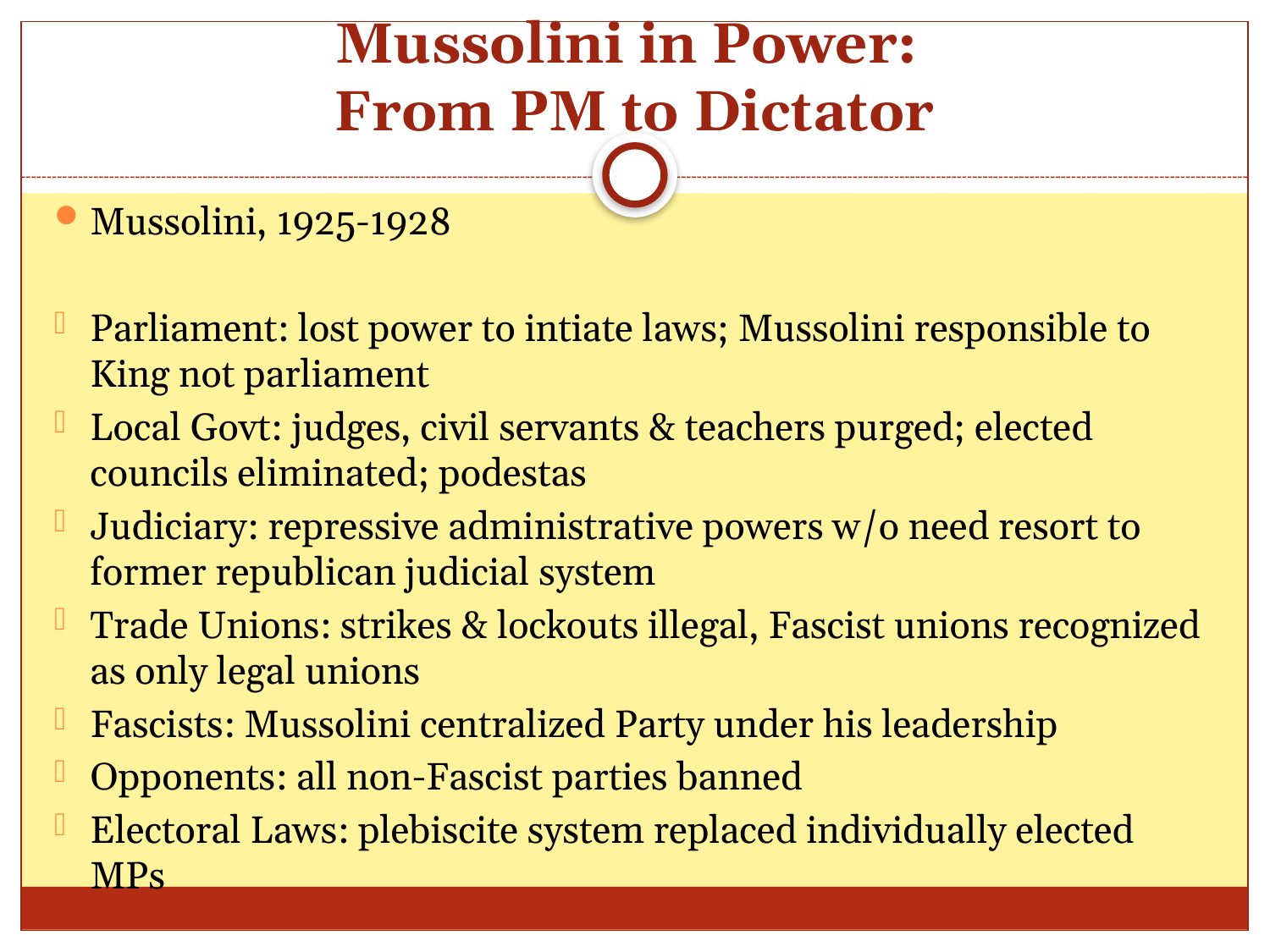

# Mussolini in Power: From PM to Dictator
Mussolini, 1925-1928

Parliament: lost power to intiate laws; Mussolini responsible to King not parliament
Local Govt: judges, civil servants & teachers purged; elected councils eliminated; podestas
Judiciary: repressive administrative powers w/o need resort to former republican judicial system
Trade Unions: strikes & lockouts illegal, Fascist unions recognized as only legal unions
Fascists: Mussolini centralized Party under his leadership
Opponents: all non-Fascist parties banned
Electoral Laws: plebiscite system replaced individually elected MPs